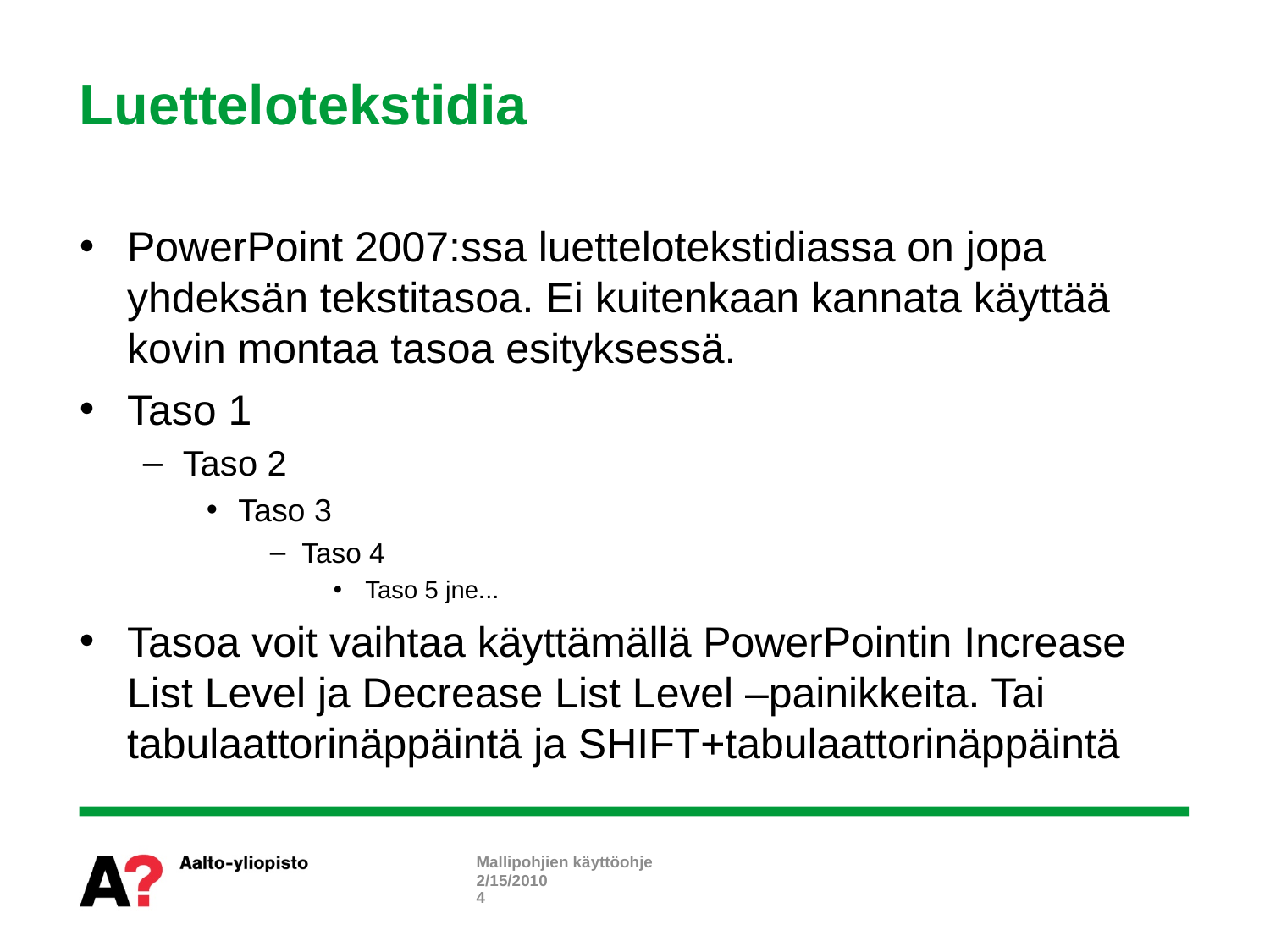

# Luettelotekstidia
PowerPoint 2007:ssa luettelotekstidiassa on jopa yhdeksän tekstitasoa. Ei kuitenkaan kannata käyttää kovin montaa tasoa esityksessä.
Taso 1
Taso 2
Taso 3
Taso 4
Taso 5 jne...
Tasoa voit vaihtaa käyttämällä PowerPointin Increase List Level ja Decrease List Level –painikkeita. Tai tabulaattorinäppäintä ja SHIFT+tabulaattorinäppäintä
Mallipohjien käyttöohje

2/15/2010
4